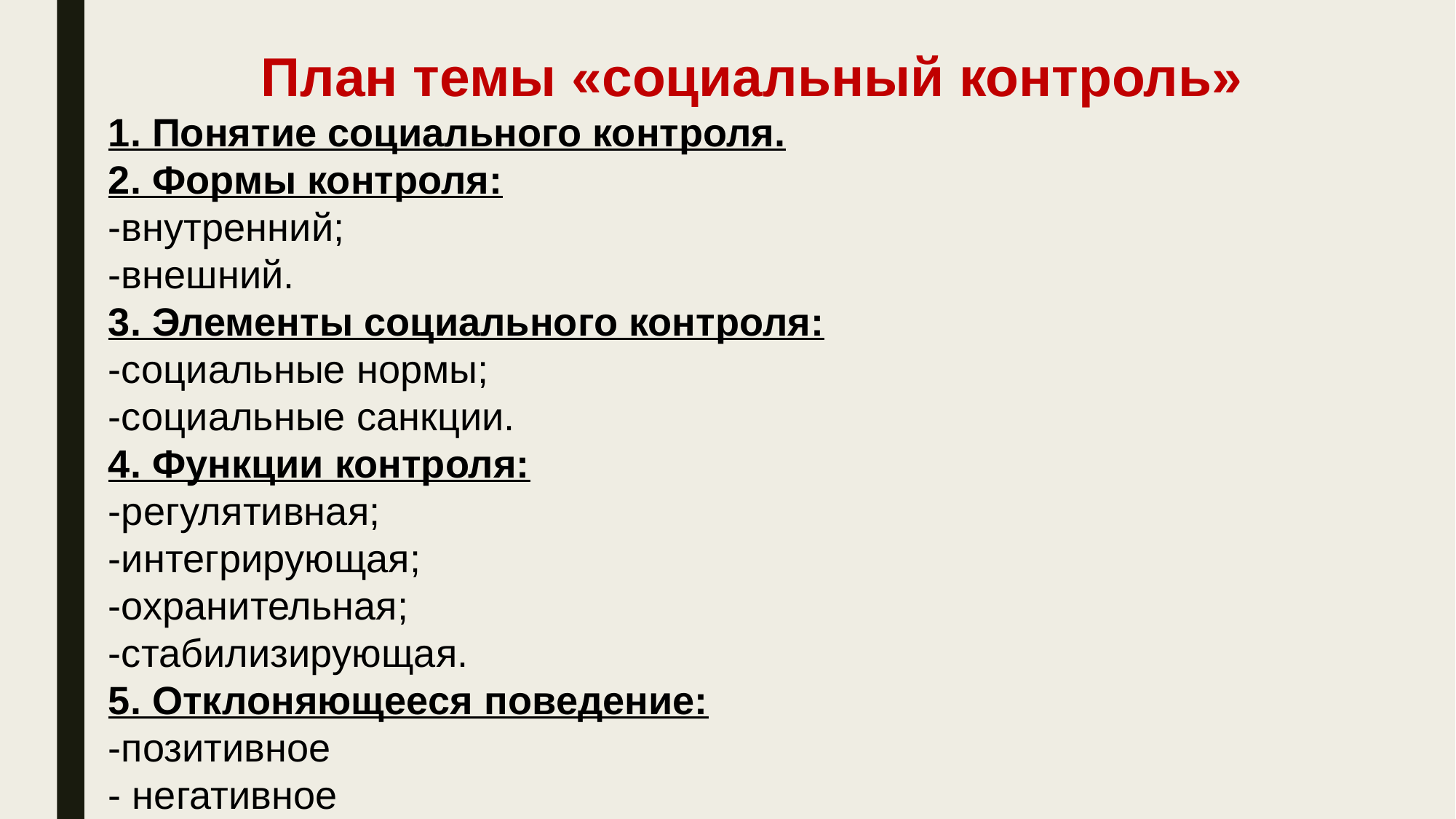

План темы «социальный контроль»
1. Понятие социального контроля.
2. Формы контроля:
-внутренний;
-внешний.
3. Элементы социального контроля:
-социальные нормы;
-социальные санкции.
4. Функции контроля:
-регулятивная;
-интегрирующая;
-охранительная;
-стабилизирующая.
5. Отклоняющееся поведение:
-позитивное
- негативное